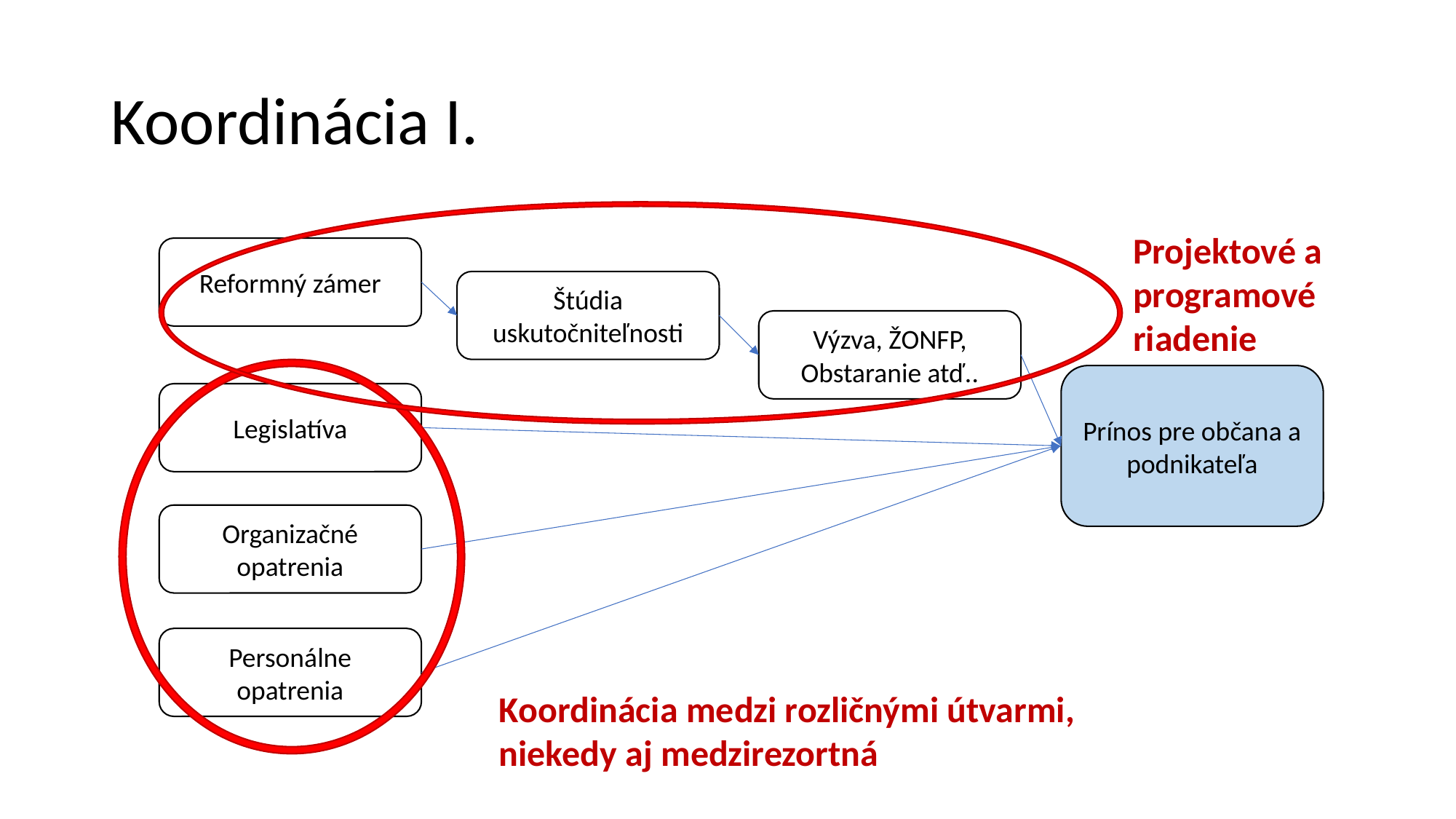

# Koordinácia I.

Projektové a programové riadenie

Reformný zámer
Štúdia uskutočniteľnosti
Výzva, ŽONFP, Obstaranie atď..

Koordinácia medzi rozličnými útvarmi,
niekedy aj medzirezortná
Prínos pre občana a podnikateľa
Legislatíva
Organizačné opatrenia
Personálne opatrenia